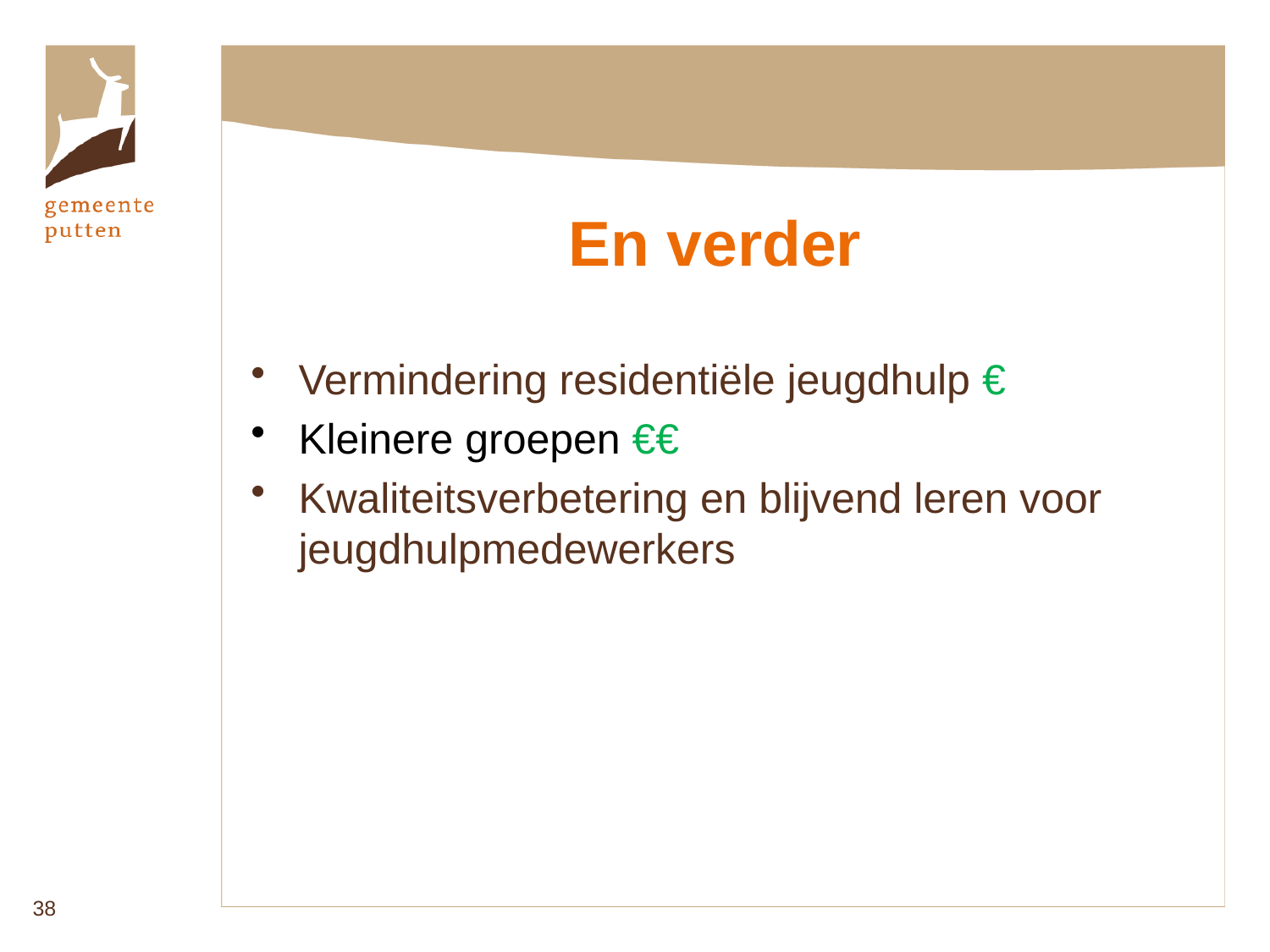

En verder
Vermindering residentiële jeugdhulp €
Kleinere groepen €€
Kwaliteitsverbetering en blijvend leren voor jeugdhulpmedewerkers

38